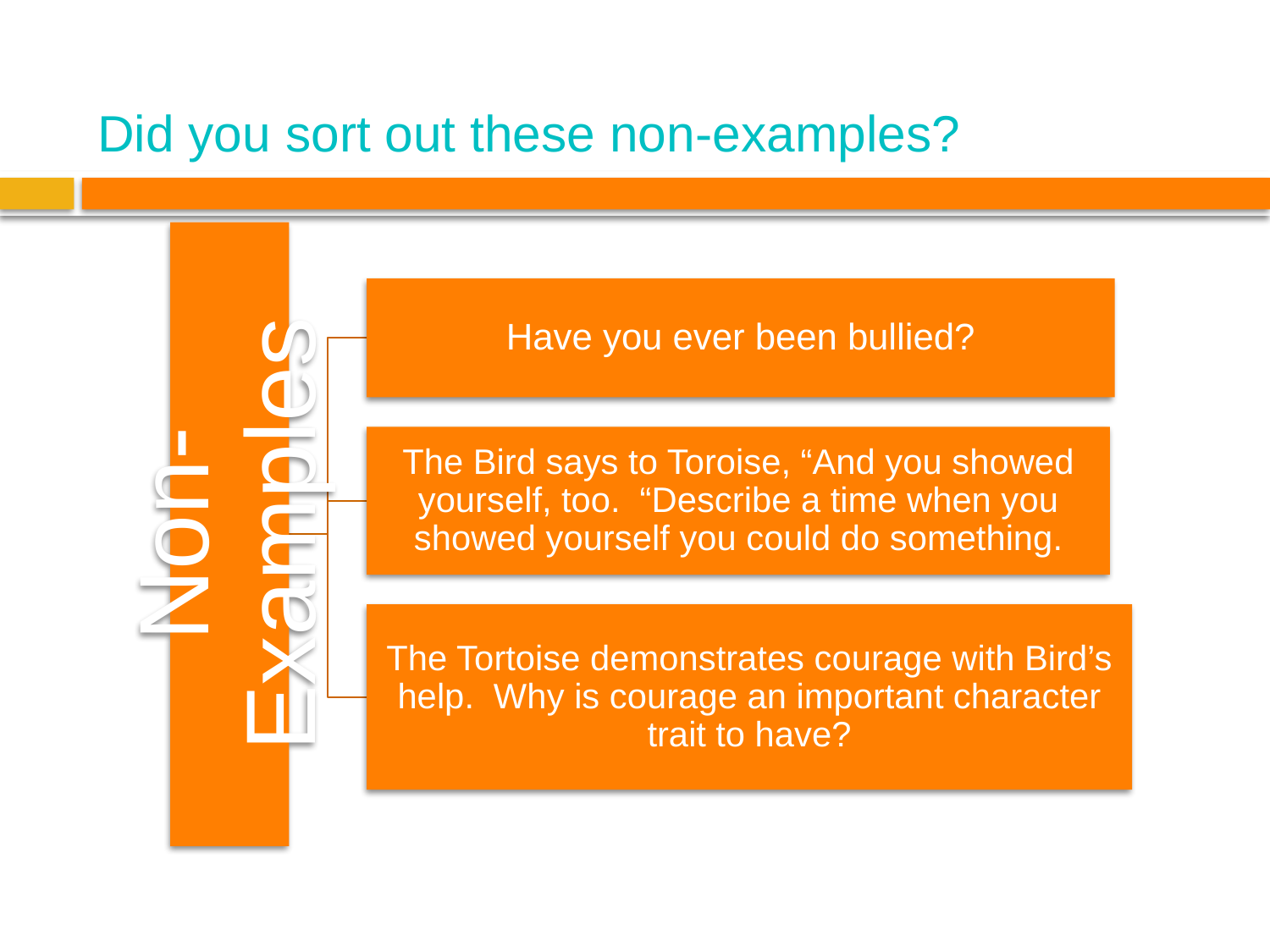

# Did you sort out these non-examples?

Non-Examples
Have you ever been bullied?
The Bird says to Toroise, “And you showed yourself, too.  “Describe a time when you showed yourself you could do something.
The Tortoise demonstrates courage with Bird’s help.  Why is courage an important character trait to have?